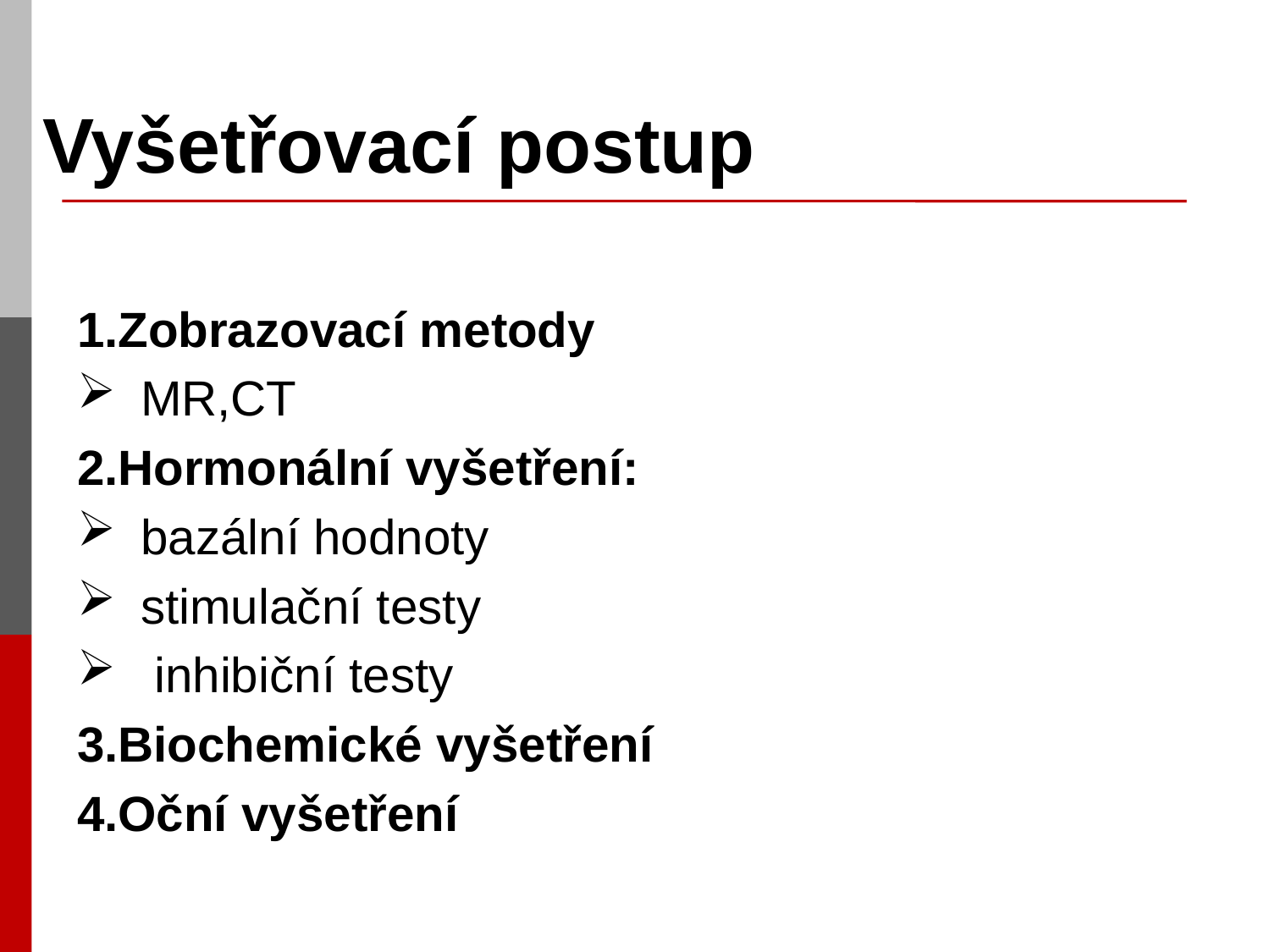

Vyšetřovací postup

1.Zobrazovací metody
MR,CT
2.Hormonální vyšetření:
bazální hodnoty
stimulační testy
 inhibiční testy
3.Biochemické vyšetření
4.Oční vyšetření